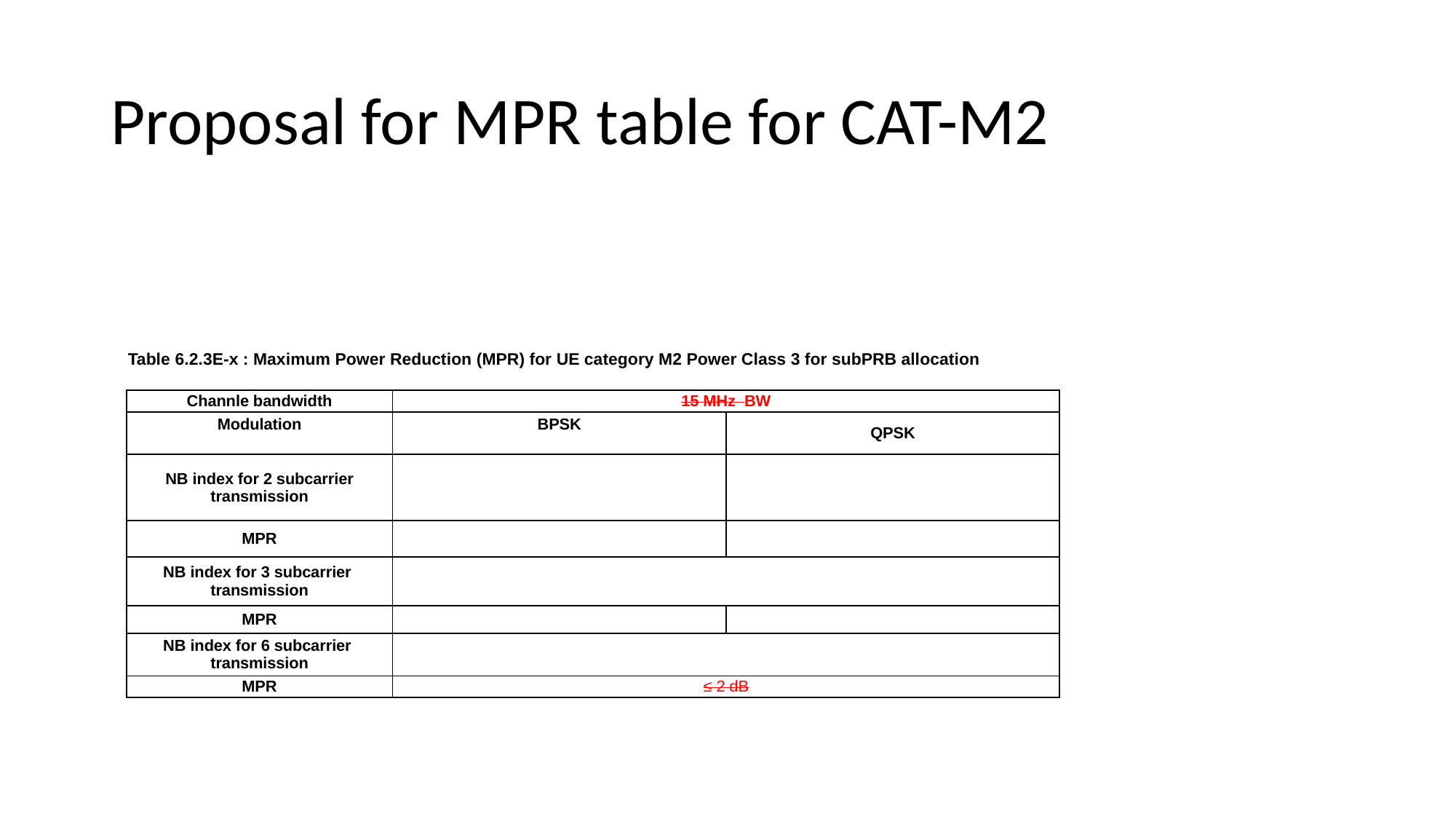

# Proposal for MPR table for CAT-M2
Table 6.2.3E-x : Maximum Power Reduction (MPR) for UE category M2 Power Class 3 for subPRB allocation
| Channle bandwidth | 15 MHz BW |  |
| --- | --- | --- |
| Modulation | BPSK | QPSK |
| NB index for 2 subcarrier transmission |  |  |
| MPR |  |  |
| NB index for 3 subcarrier transmission |  |  |
| MPR |  |  |
| NB index for 6 subcarrier transmission |  |  |
| MPR | ≤ 2 dB |  |